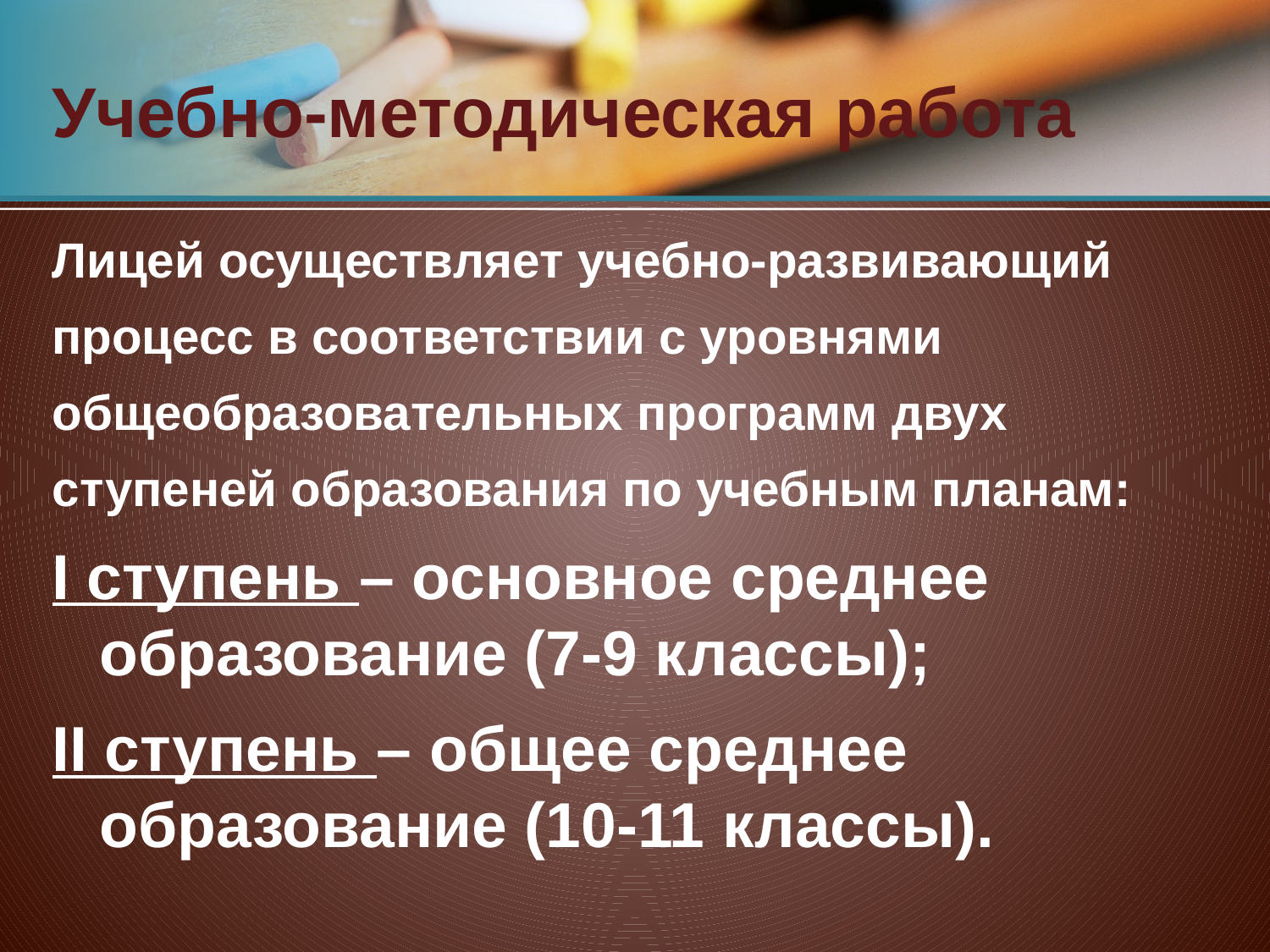

# Учебно-методическая работа
Лицей осуществляет учебно-развивающий
процесс в соответствии с уровнями
общеобразовательных программ двух
ступеней образования по учебным планам:
I ступень – основное среднее образование (7-9 классы);
II ступень – общее среднее образование (10-11 классы).